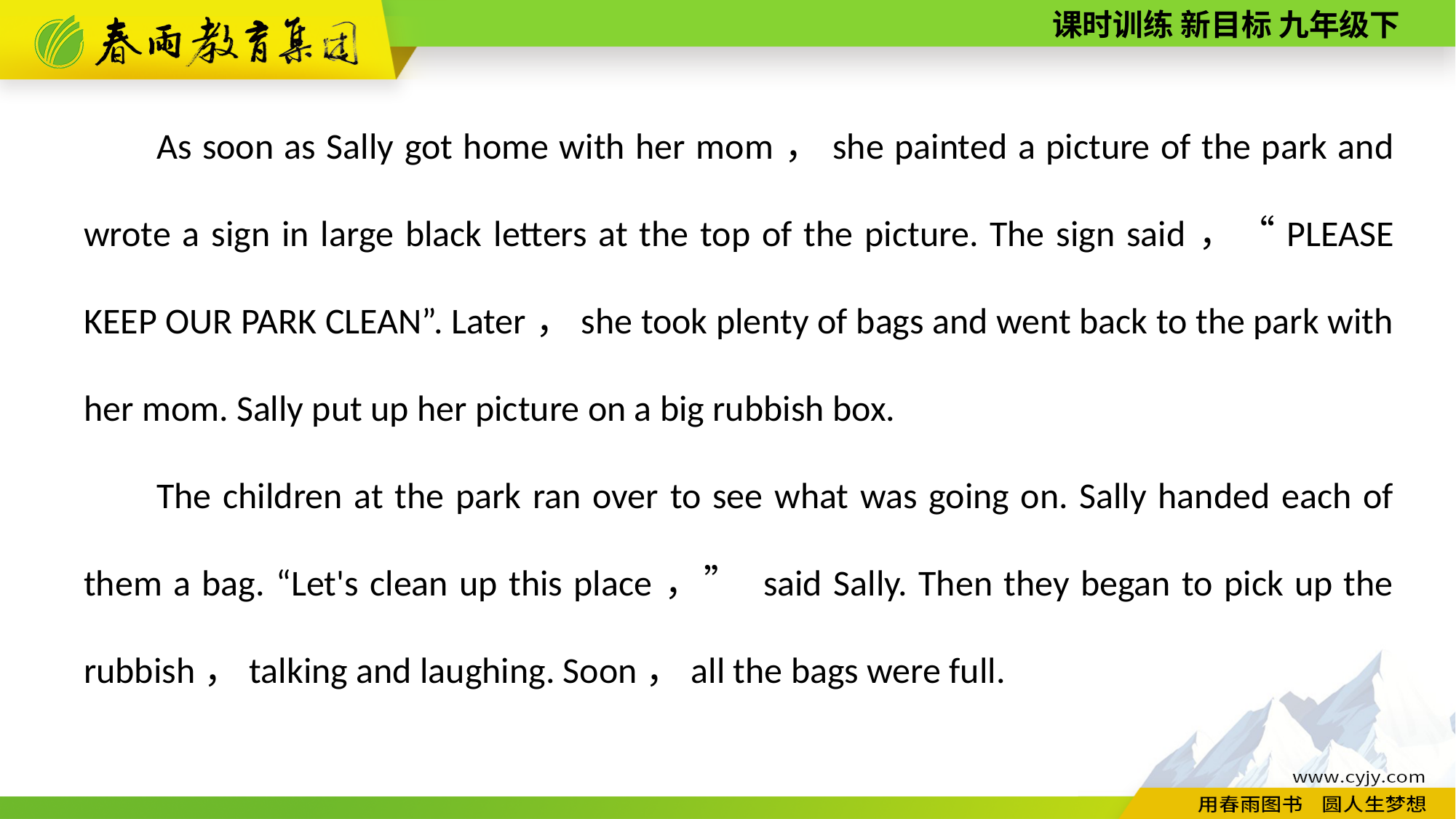

As soon as Sally got home with her mom，she painted a picture of the park and wrote a sign in large black letters at the top of the picture. The sign said，“PLEASE KEEP OUR PARK CLEAN”. Later，she took plenty of bags and went back to the park with her mom. Sally put up her picture on a big rubbish box.
The children at the park ran over to see what was going on. Sally handed each of them a bag. “Let's clean up this place，” said Sally. Then they began to pick up the rubbish，talking and laughing. Soon，all the bags were full.